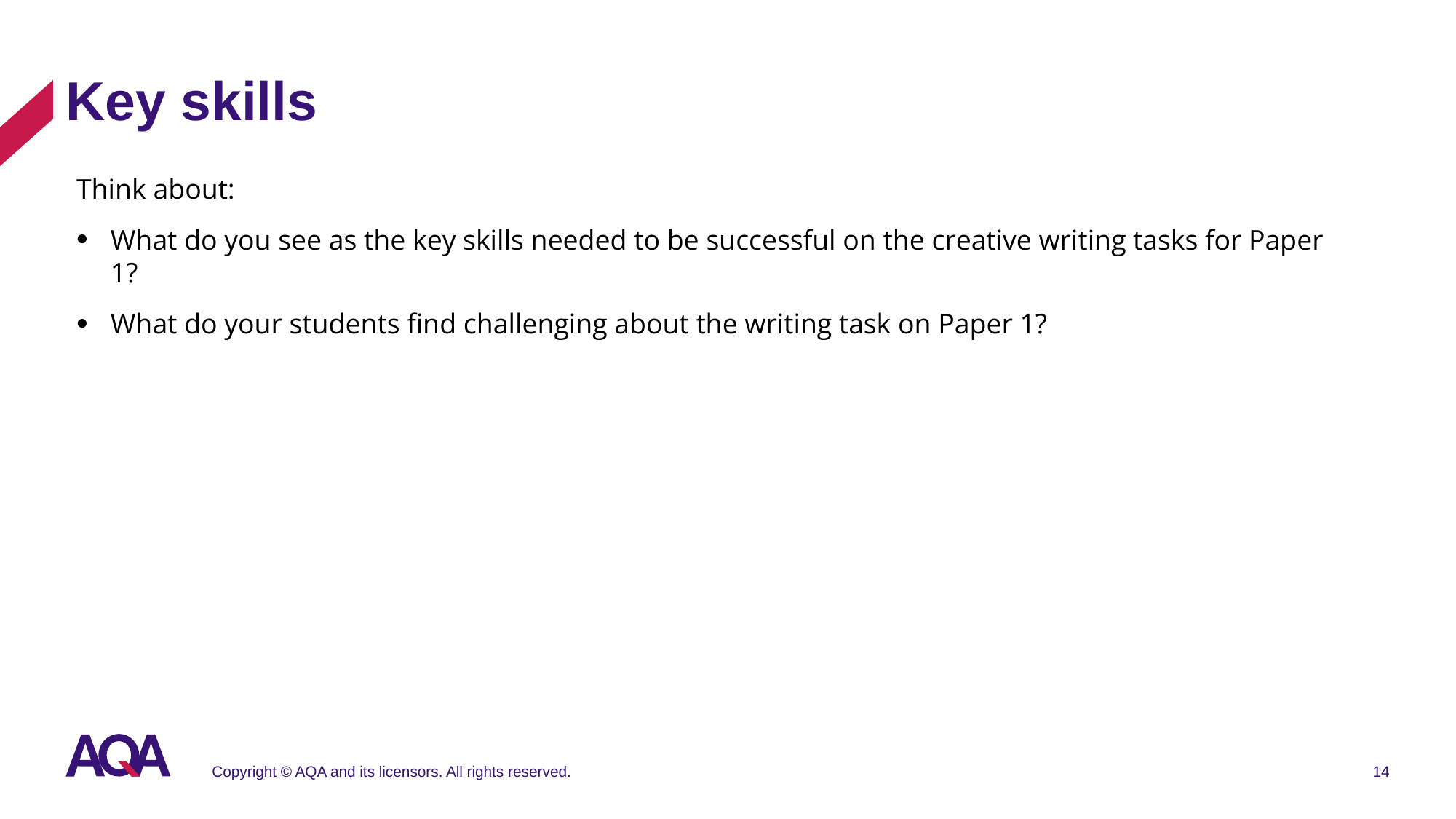

# Key skills
Think about:
What do you see as the key skills needed to be successful on the creative writing tasks for Paper 1?
What do your students find challenging about the writing task on Paper 1?

Copyright © AQA and its licensors. All rights reserved.
14